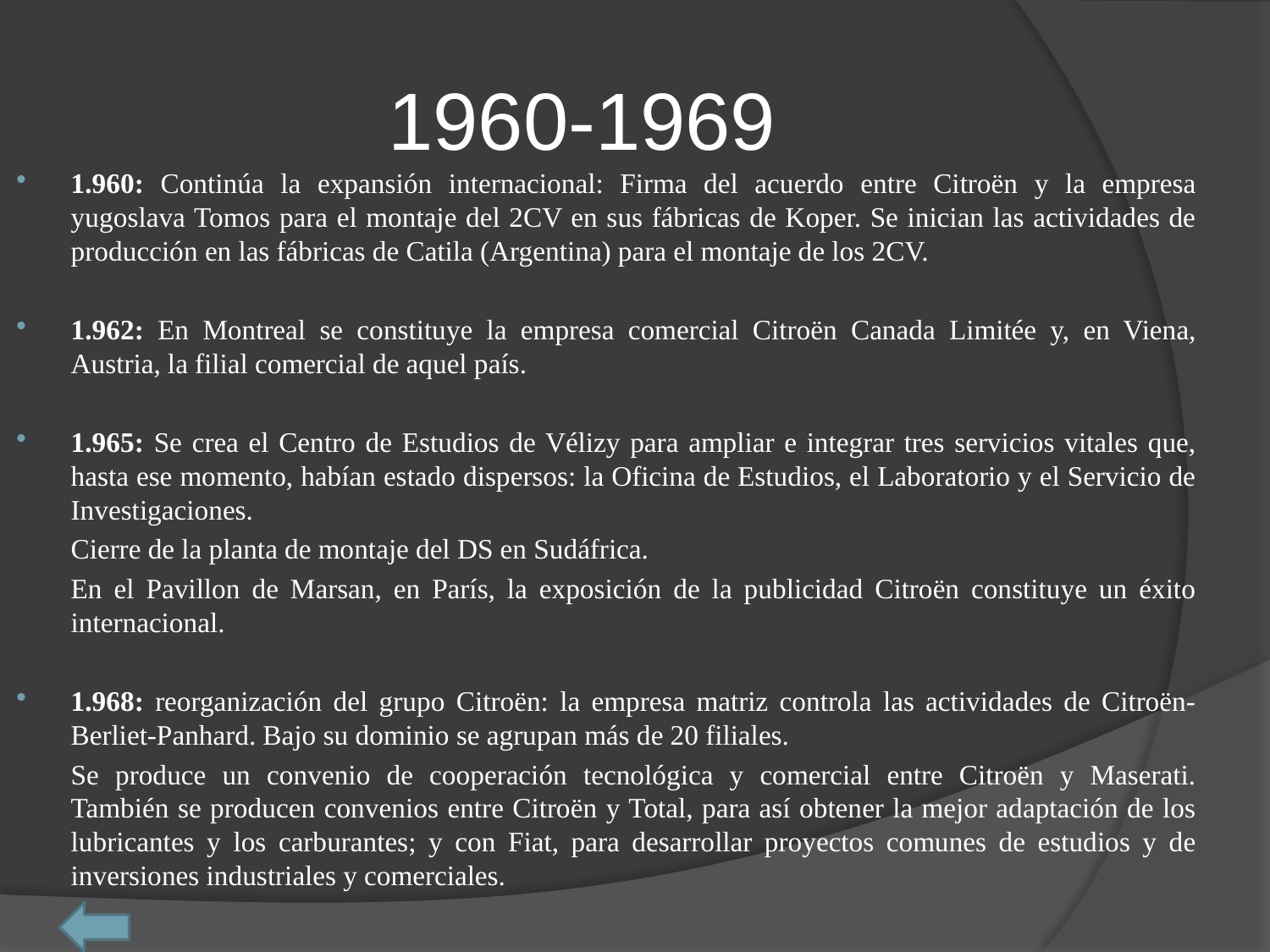

# 1960-1969
1.960: Continúa la expansión internacional: Firma del acuerdo entre Citroën y la empresa yugoslava Tomos para el montaje del 2CV en sus fábricas de Koper. Se inician las actividades de producción en las fábricas de Catila (Argentina) para el montaje de los 2CV.

1.962: En Montreal se constituye la empresa comercial Citroën Canada Limitée y, en Viena, Austria, la filial comercial de aquel país.

1.965: Se crea el Centro de Estudios de Vélizy para ampliar e integrar tres servicios vitales que, hasta ese momento, habían estado dispersos: la Oficina de Estudios, el Laboratorio y el Servicio de Investigaciones.
	Cierre de la planta de montaje del DS en Sudáfrica.
	En el Pavillon de Marsan, en París, la exposición de la publicidad Citroën constituye un éxito internacional.

1.968: reorganización del grupo Citroën: la empresa matriz controla las actividades de Citroën-Berliet-Panhard. Bajo su dominio se agrupan más de 20 filiales.
	Se produce un convenio de cooperación tecnológica y comercial entre Citroën y Maserati.
También se producen convenios entre Citroën y Total, para así obtener la mejor adaptación de los lubricantes y los carburantes; y con Fiat, para desarrollar proyectos comunes de estudios y de inversiones industriales y comerciales.